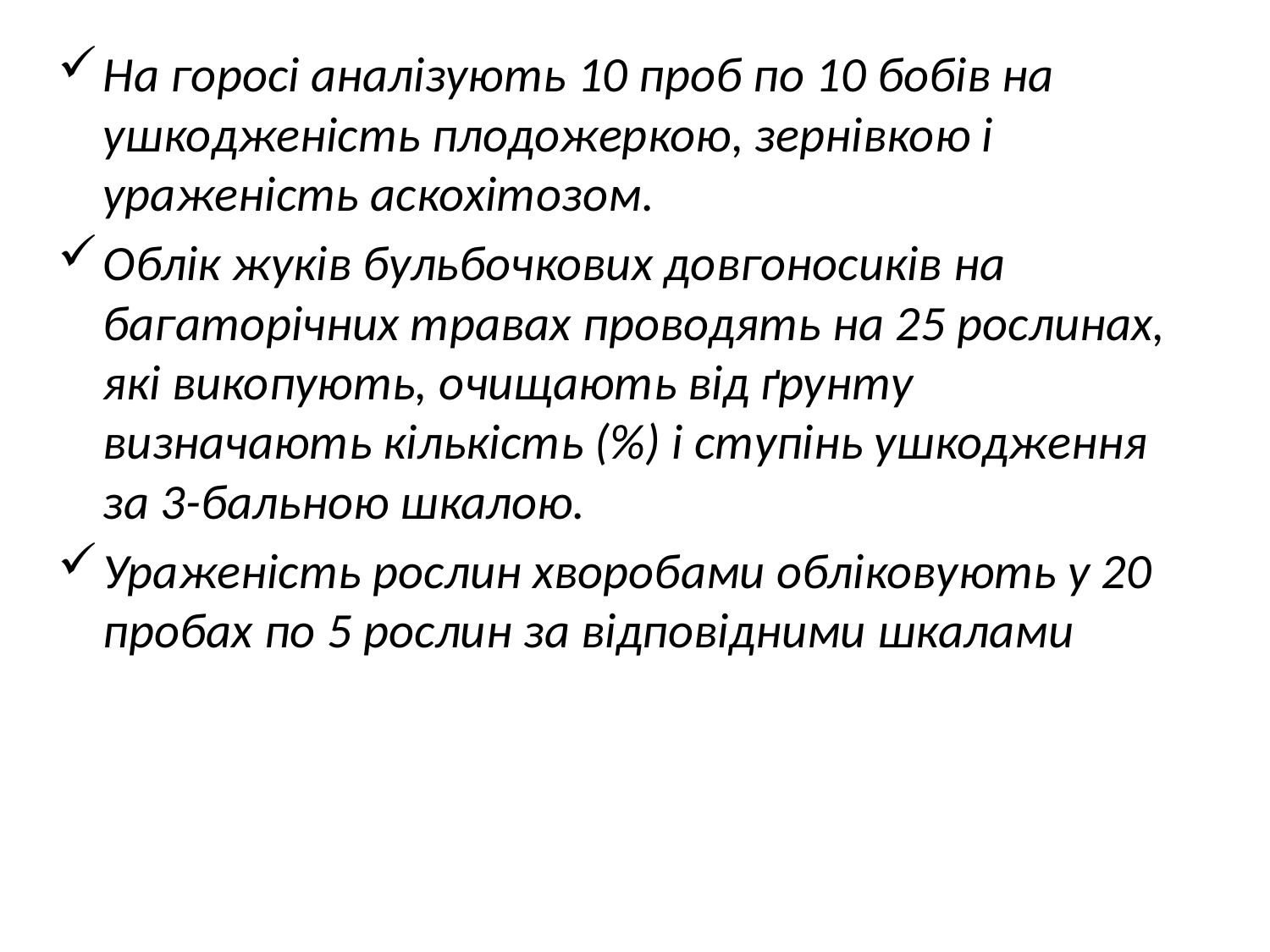

На горосі аналізують 10 проб по 10 бобів на ушкодженість плодожеркою, зернівкою і ураженість аскохітозом.
Облік жуків бульбочкових довгоносиків на багаторічних травах проводять на 25 рослинах, які викопують, очищають від ґрунту визначають кількість (%) і ступінь ушкодження за 3-бальною шкалою.
Ураженість рослин хворобами обліковують у 20 пробах по 5 рослин за відповідними шкалами